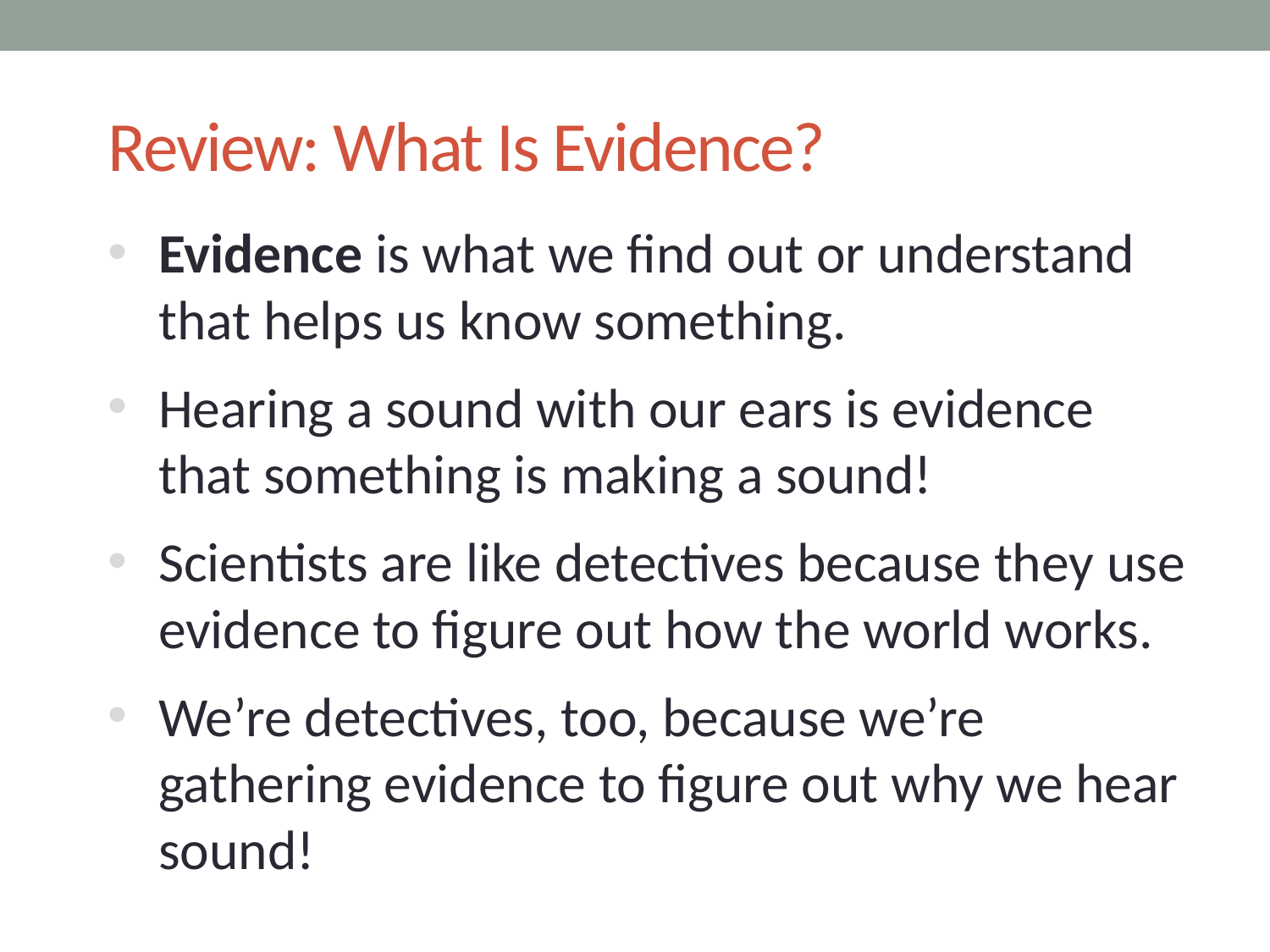

# Review: What Is Evidence?
Evidence is what we find out or understand that helps us know something.
Hearing a sound with our ears is evidence that something is making a sound!
Scientists are like detectives because they use evidence to figure out how the world works.
We’re detectives, too, because we’re gathering evidence to figure out why we hear sound!